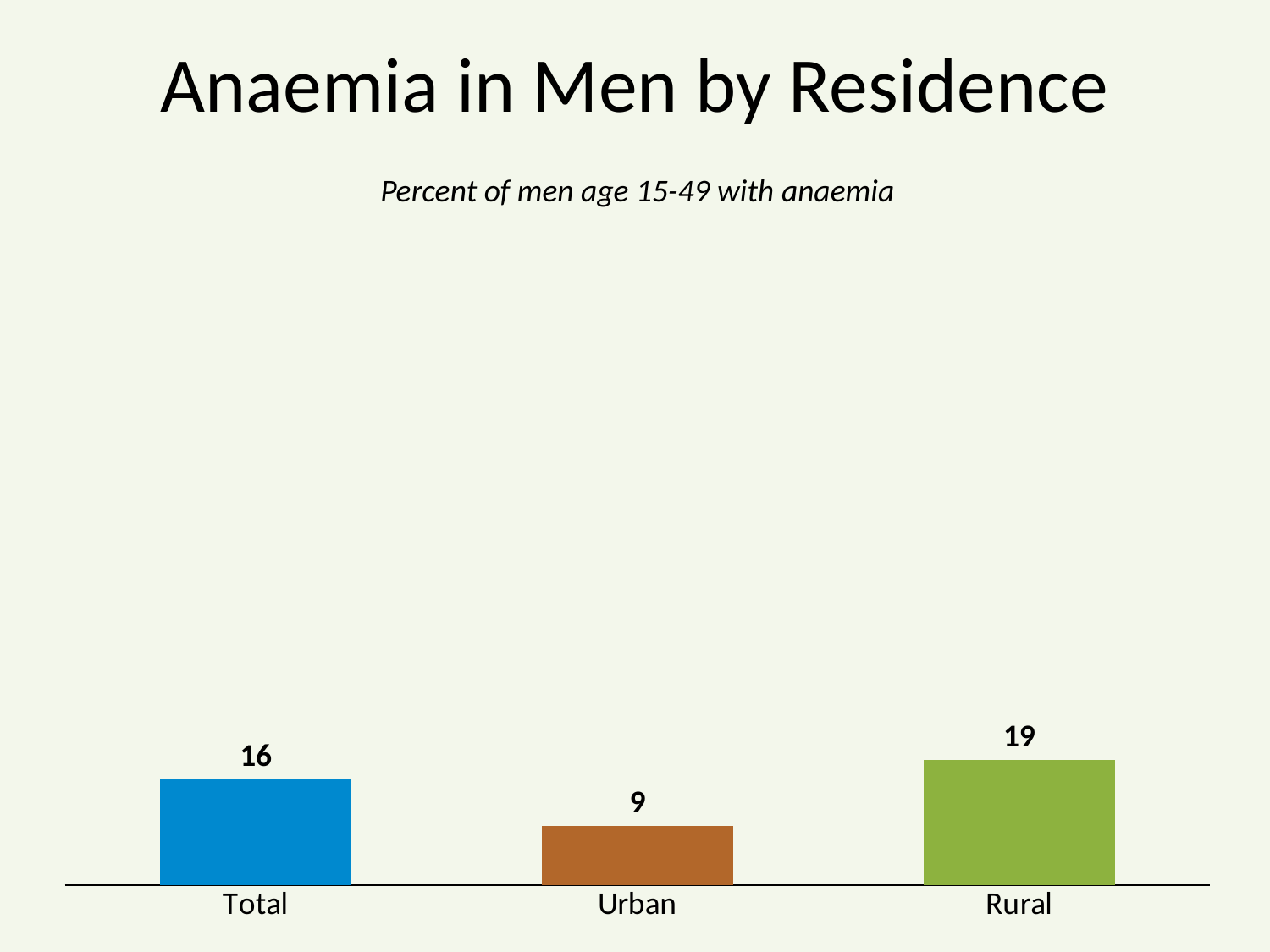

# Anaemia in Men by Residence
Percent of men age 15-49 with anaemia

### Chart

| Category | Series 1 |
|---|---|
| Total | 16.0 |
| Urban | 9.0 |
| Rural | 19.0 |